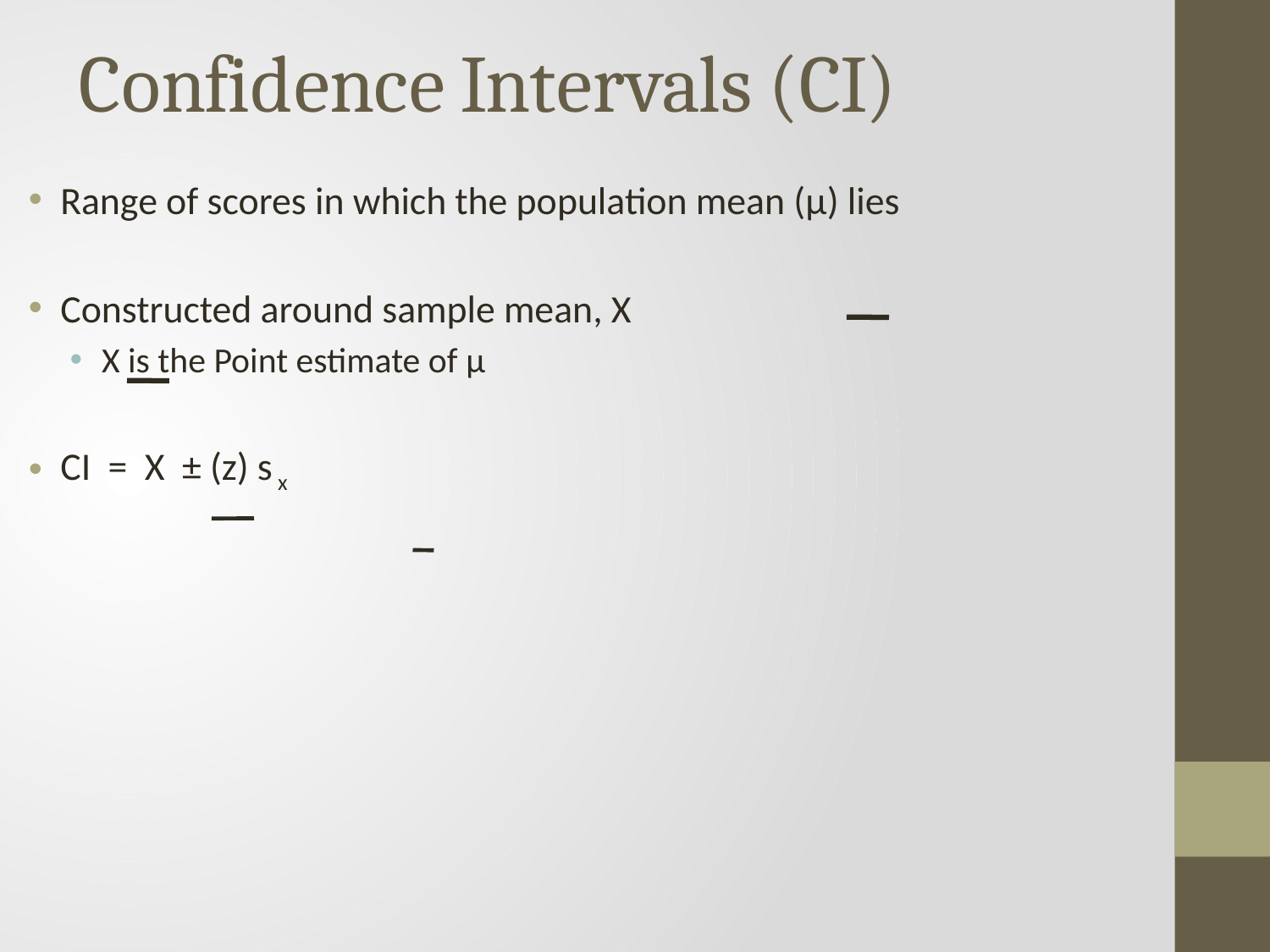

# Confidence Intervals (CI)
Range of scores in which the population mean (μ) lies

Constructed around sample mean, X
X is the Point estimate of μ

CI  =  X  ± (z) s x